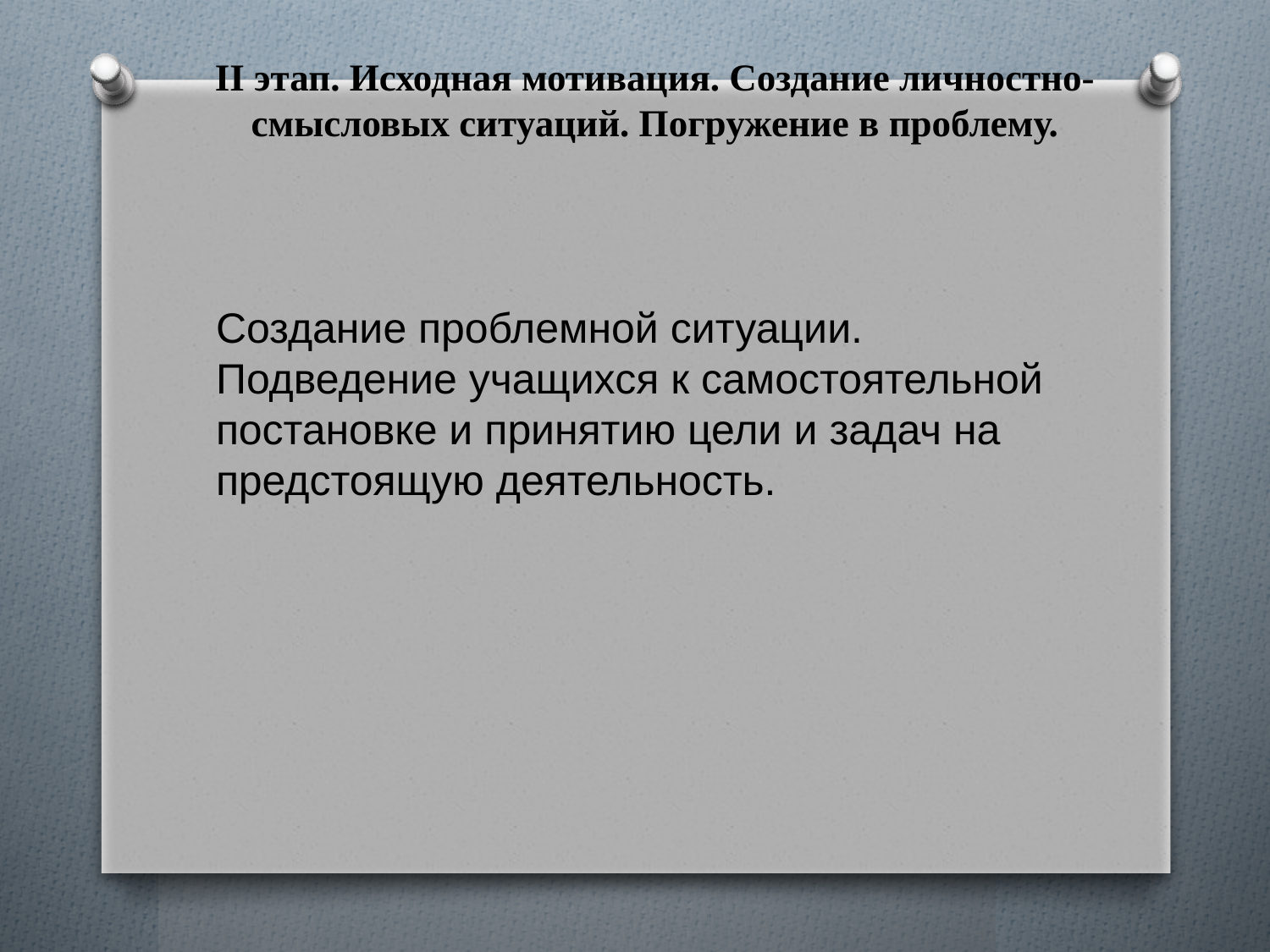

# II этап. Исходная мотивация. Создание личностно-смысловых ситуаций. Погружение в проблему.
Создание проблемной ситуации.  Подведение учащихся к самостоятельной постановке и принятию цели и задач на предстоящую деятельность.